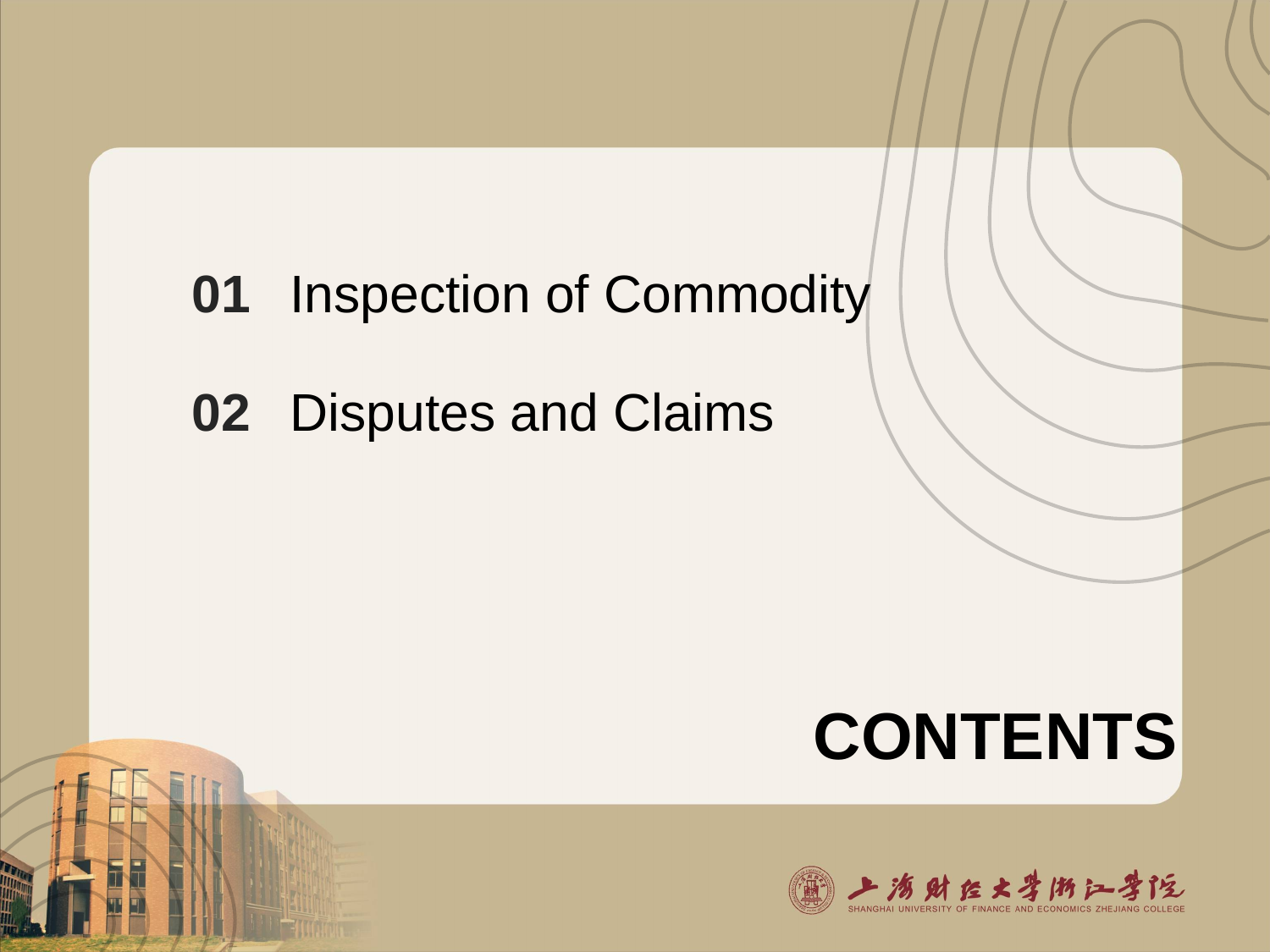

Inspection of Commodity
01
02
Disputes and Claims
# CONTENTS